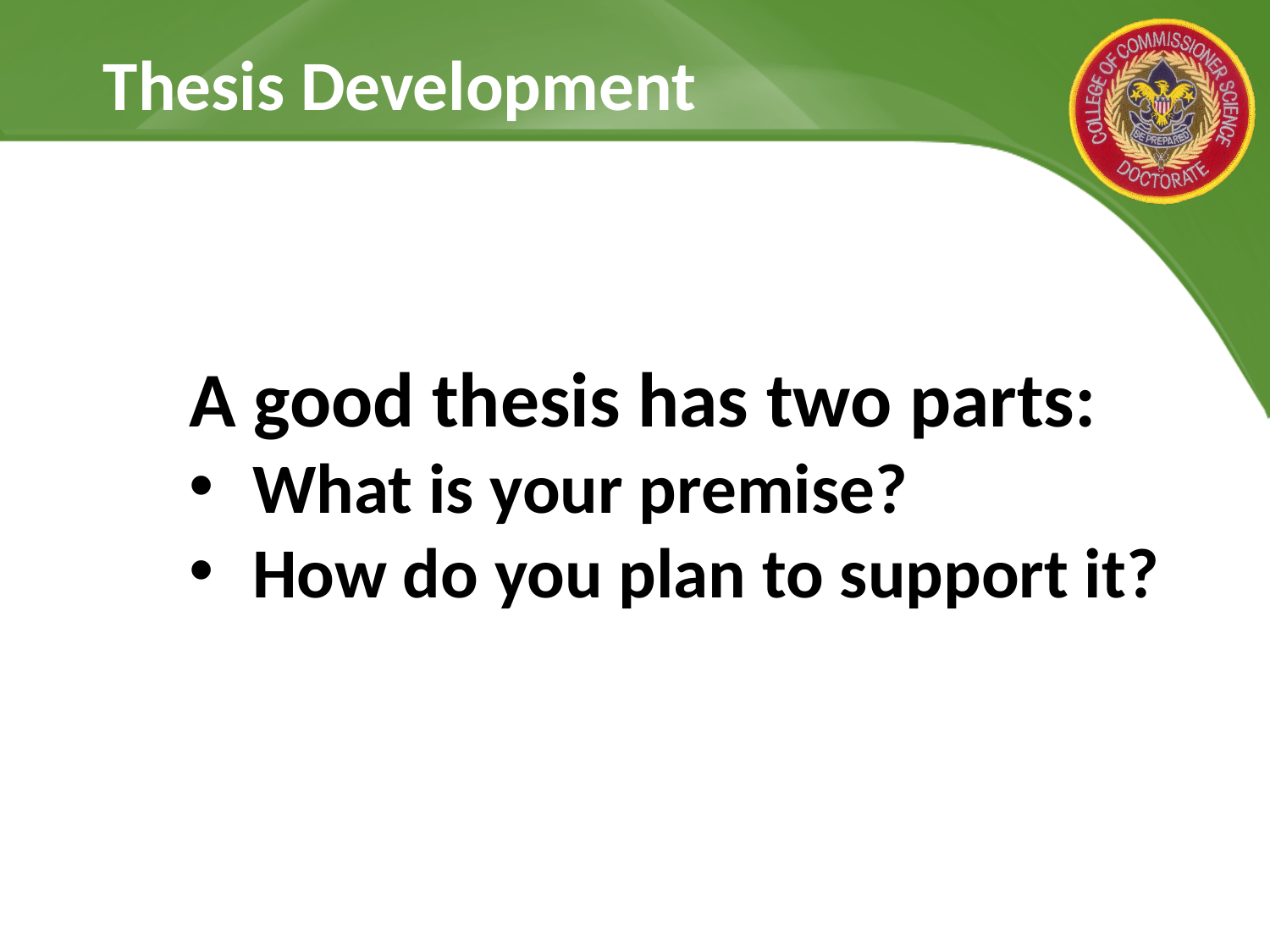

Thesis Development
A good thesis has two parts:
What is your premise?
How do you plan to support it?